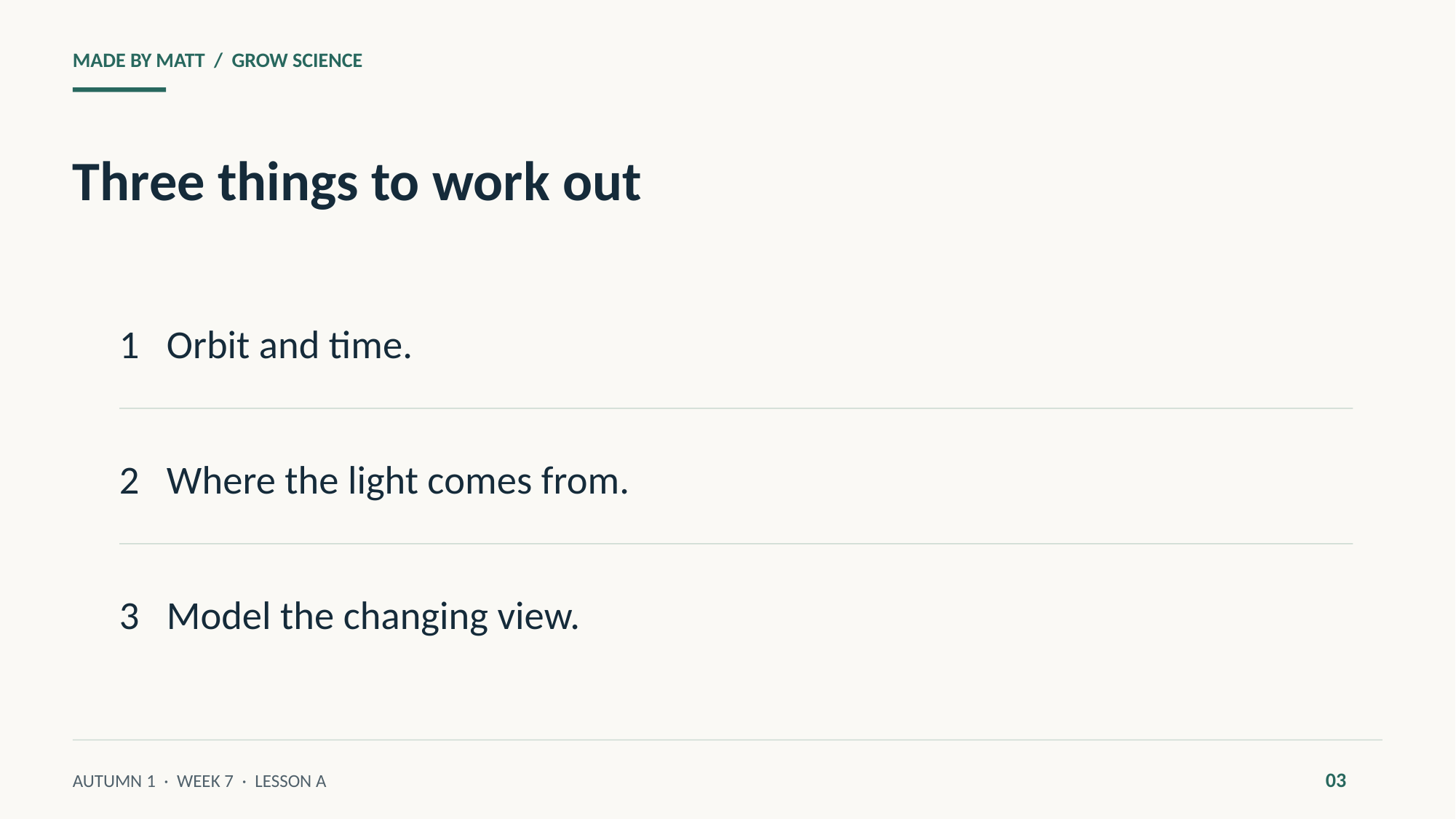

MADE BY MATT  /  GROW SCIENCE

Three things to work out
1   Orbit and time.

2   Where the light comes from.

3   Model the changing view.

03
AUTUMN 1  ·  WEEK 7  ·  LESSON A